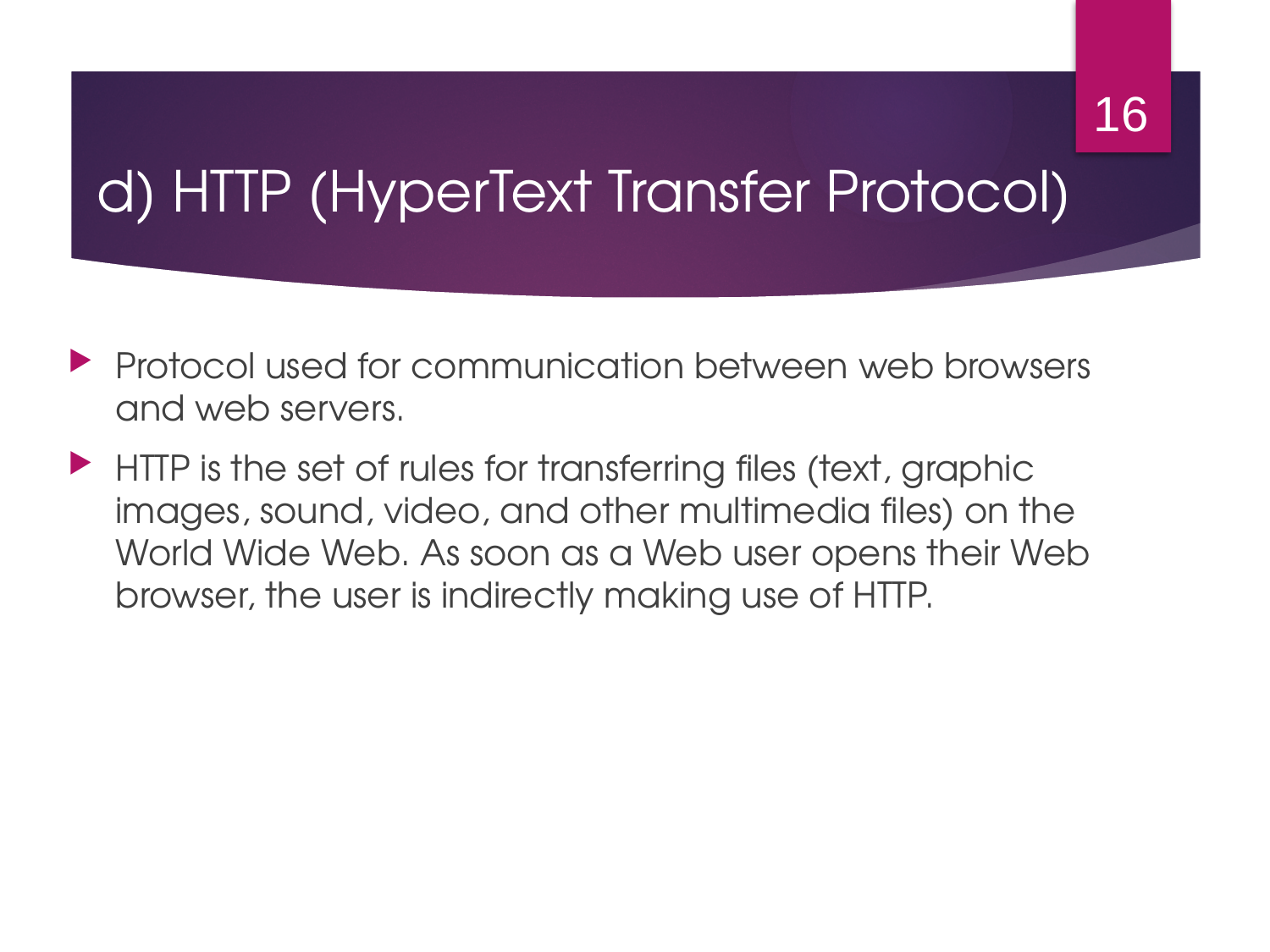

16
# d) HTTP (HyperText Transfer Protocol)
Protocol used for communication between web browsers and web servers.
HTTP is the set of rules for transferring files (text, graphic images, sound, video, and other multimedia files) on the World Wide Web. As soon as a Web user opens their Web browser, the user is indirectly making use of HTTP.